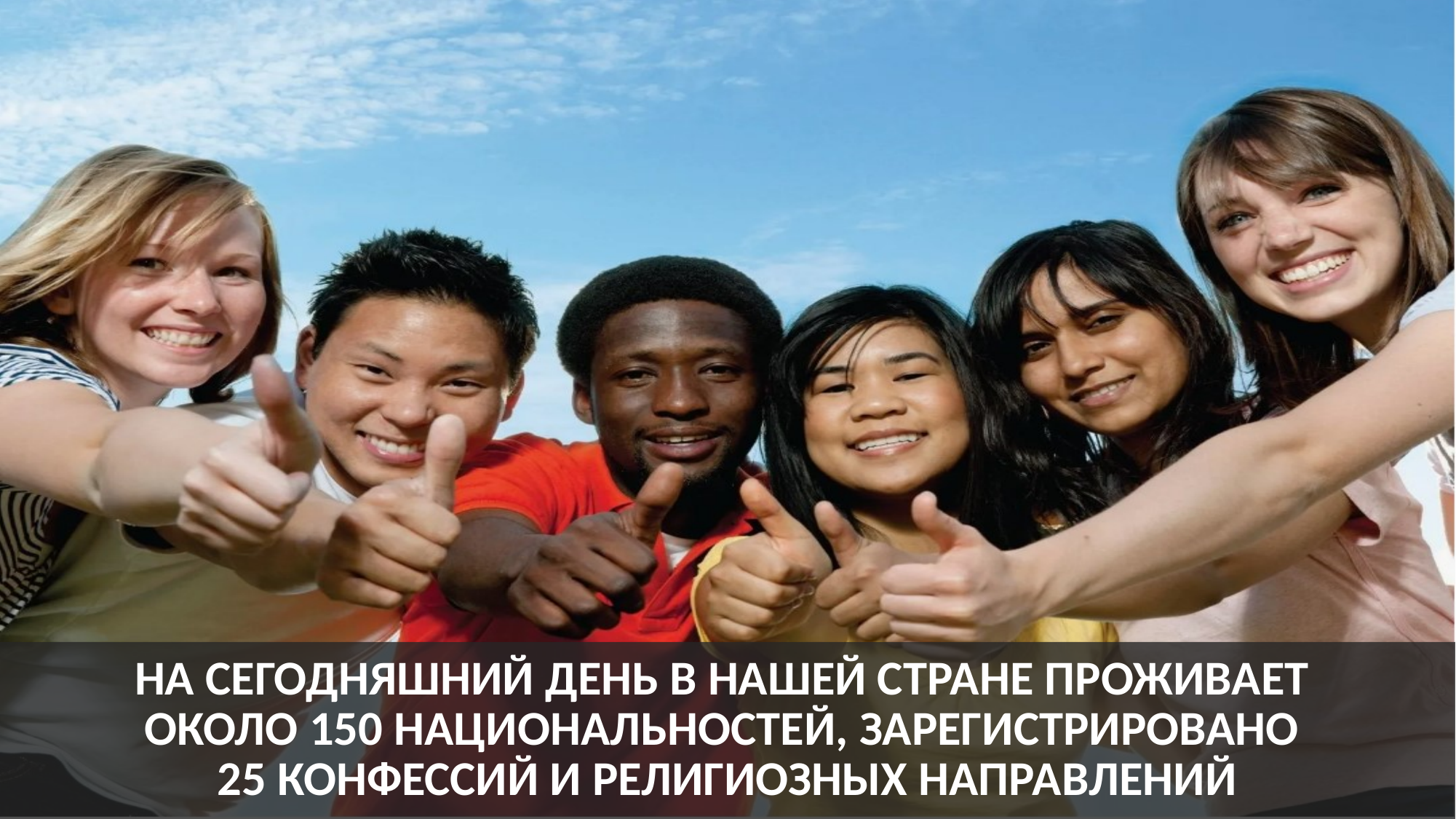

НА СЕГОДНЯШНИЙ ДЕНЬ В НАШЕЙ СТРАНЕ ПРОЖИВАЕТ
ОКОЛО 150 НАЦИОНАЛЬНОСТЕЙ, ЗАРЕГИСТРИРОВАНО
25 КОНФЕССИЙ И РЕЛИГИОЗНЫХ НАПРАВЛЕНИЙ